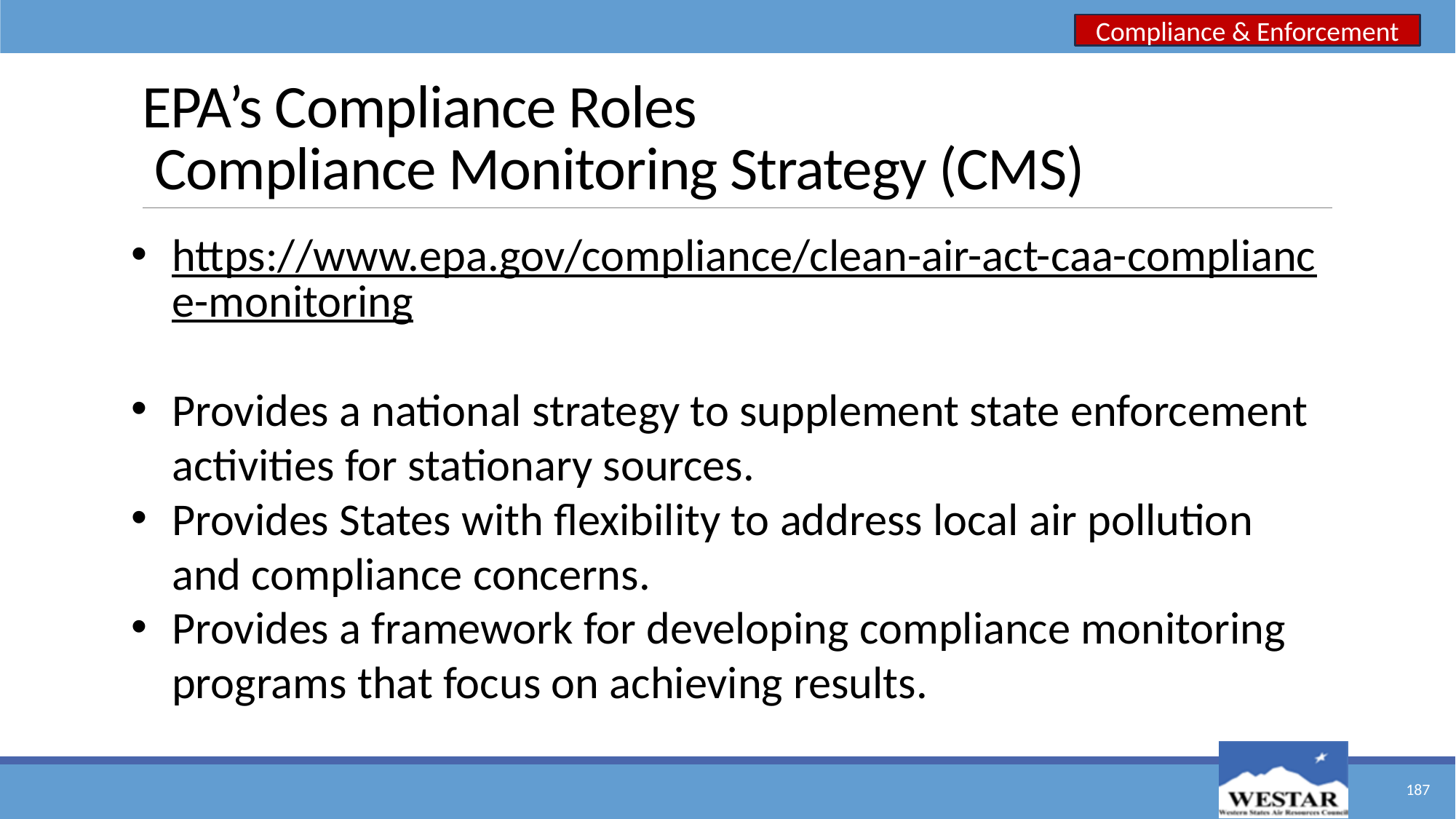

Compliance & Enforcement
# EPA’s Compliance Roles Compliance Monitoring Strategy (CMS)
https://www.epa.gov/compliance/clean-air-act-caa-compliance-monitoring
Provides a national strategy to supplement state enforcement activities for stationary sources.
Provides States with flexibility to address local air pollution and compliance concerns.
Provides a framework for developing compliance monitoring programs that focus on achieving results.

187